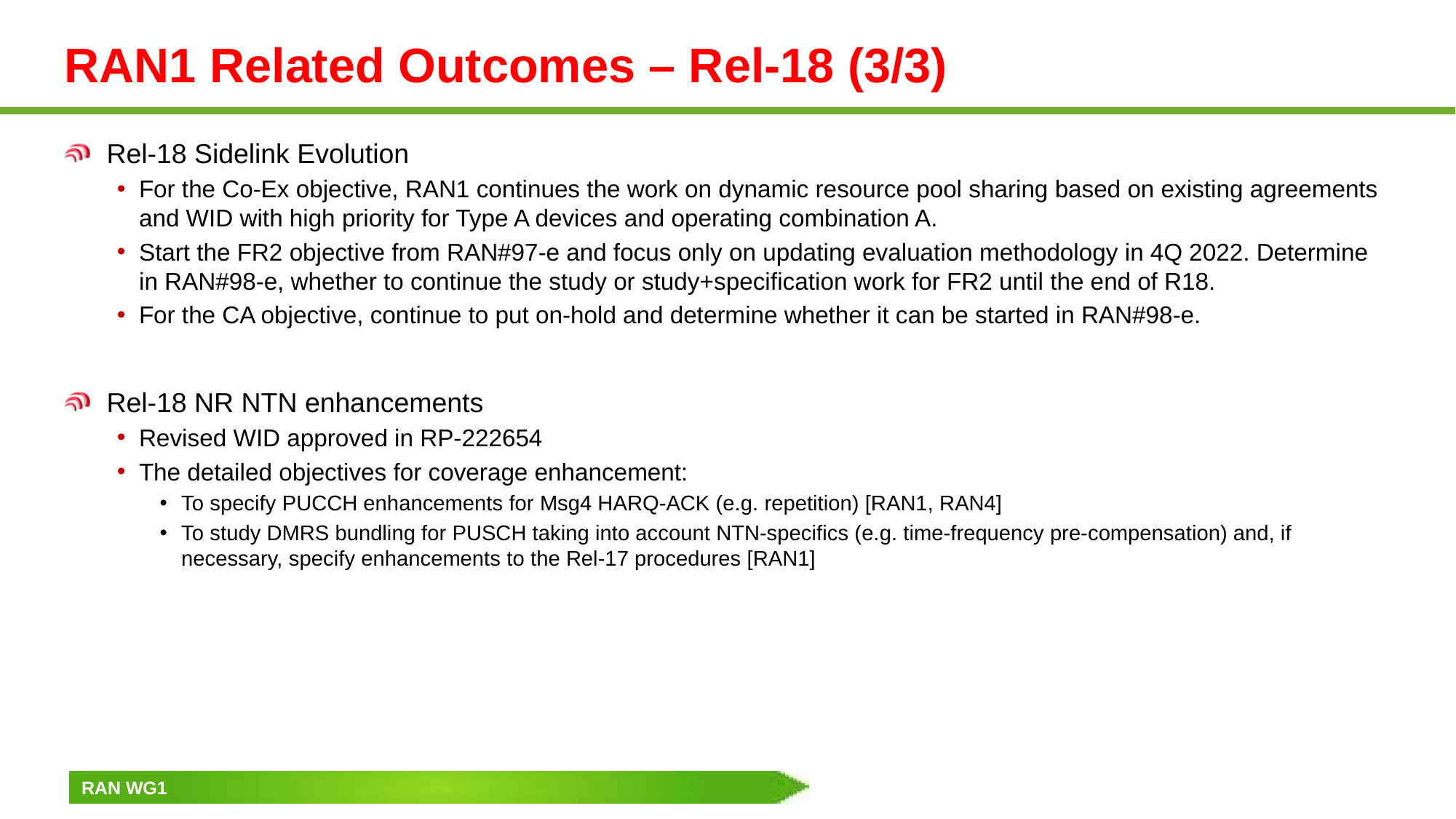

# RAN1 Related Outcomes – Rel-18 (3/3)
Rel-18 Sidelink Evolution
For the Co-Ex objective, RAN1 continues the work on dynamic resource pool sharing based on existing agreements and WID with high priority for Type A devices and operating combination A.
Start the FR2 objective from RAN#97-e and focus only on updating evaluation methodology in 4Q 2022. Determine in RAN#98-e, whether to continue the study or study+specification work for FR2 until the end of R18.
For the CA objective, continue to put on-hold and determine whether it can be started in RAN#98-e.

Rel-18 NR NTN enhancements
Revised WID approved in RP-222654
The detailed objectives for coverage enhancement:
To specify PUCCH enhancements for Msg4 HARQ-ACK (e.g. repetition) [RAN1, RAN4]
To study DMRS bundling for PUSCH taking into account NTN-specifics (e.g. time-frequency pre-compensation) and, if necessary, specify enhancements to the Rel-17 procedures [RAN1]